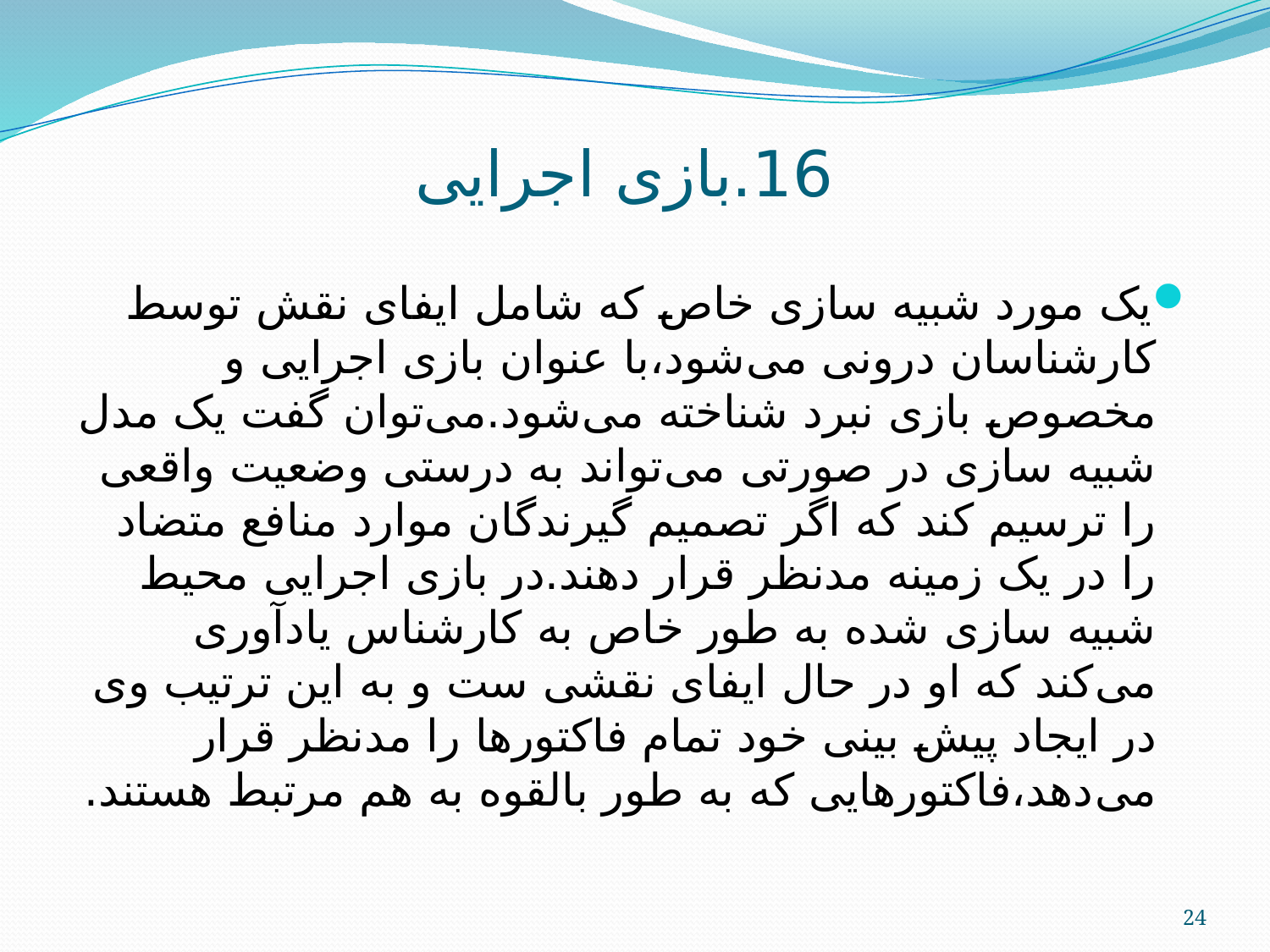

# 16.بازی اجرایی
یک مورد شبیه سازی خاص که شامل ایفای نقش توسط کارشناسان درونی می‌شود،با عنوان بازی اجرایی و مخصوص بازی نبرد شناخته می‌شود.می‌توان گفت یک مدل شبیه سازی در صورتی می‌تواند به درستی وضعیت واقعی را ترسیم کند که اگر تصمیم گیرندگان موارد منافع متضاد را در یک زمینه مدنظر قرار دهند.در بازی اجرایی محیط شبیه سازی شده به طور خاص به کارشناس یادآوری می‌کند که او در حال ایفای نقشی ست و به این ترتیب وی در ایجاد پیش بینی خود تمام فاکتورها را مدنظر قرار می‌دهد،فاکتورهایی که به طور بالقوه به هم مرتبط هستند.
24